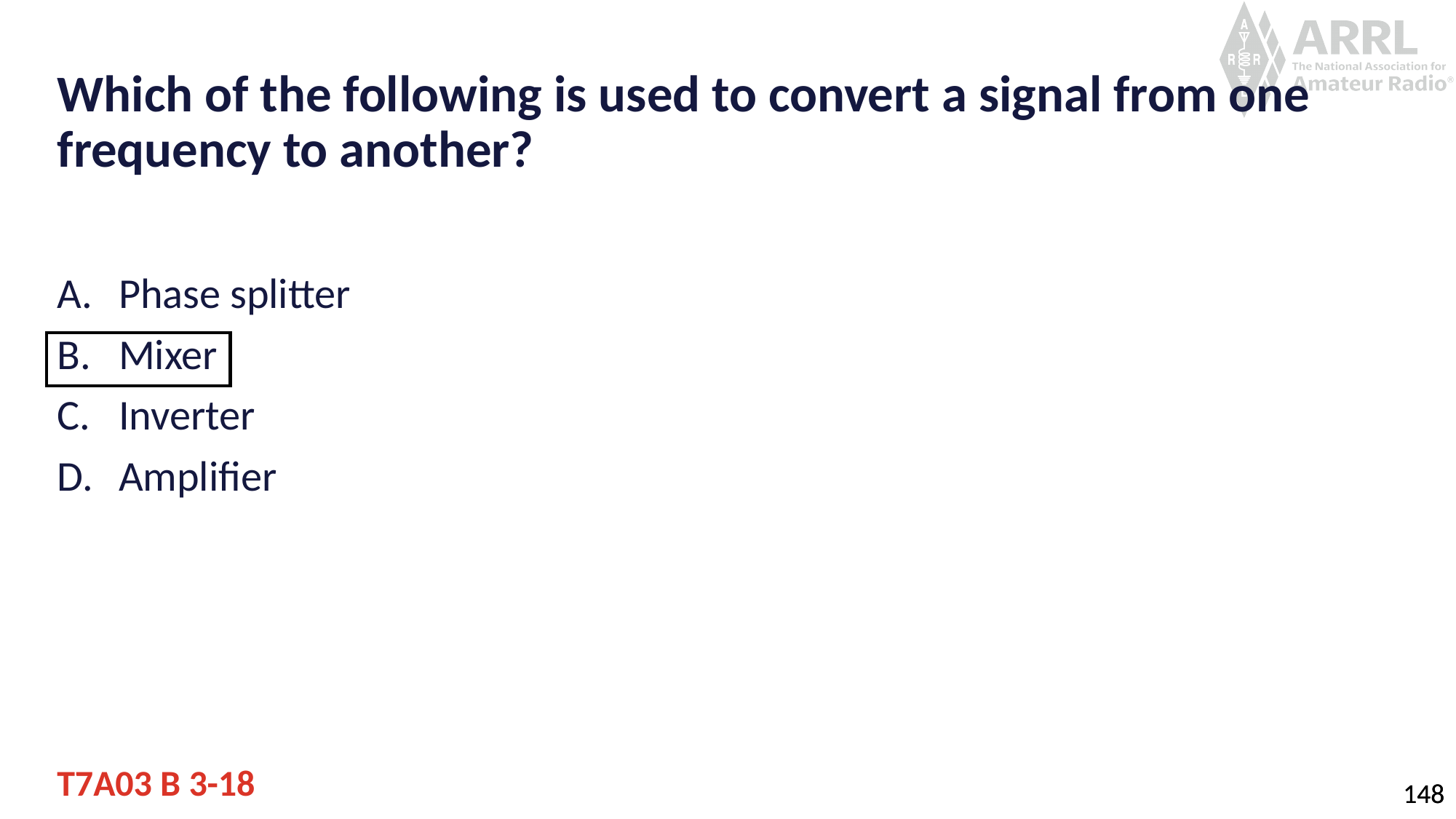

# Which of the following is used to convert a signal from one frequency to another?
Phase splitter
Mixer
Inverter
Amplifier

T7A03 B 3-18